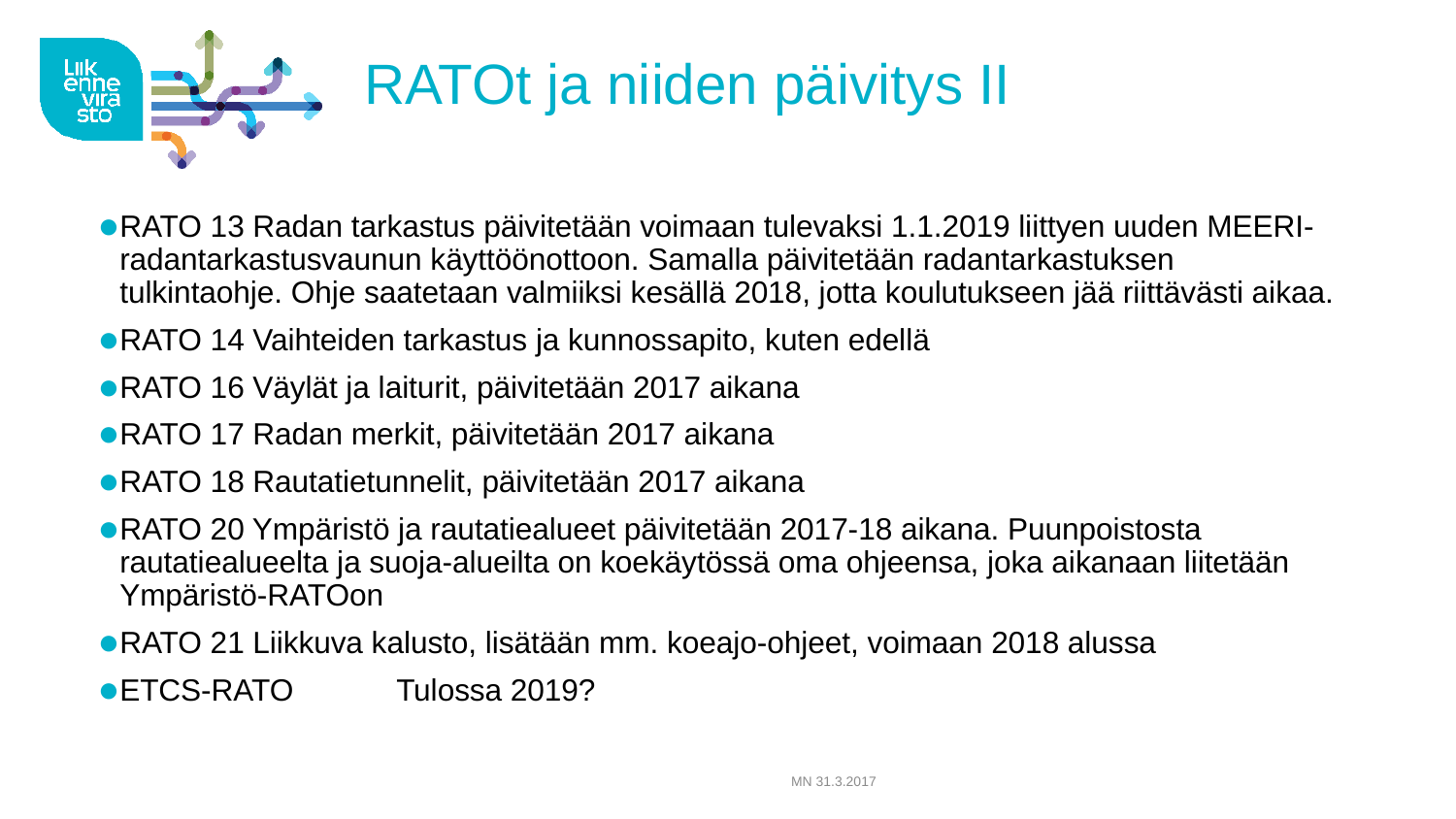

# RATOt ja niiden päivitys II
RATO 13 Radan tarkastus päivitetään voimaan tulevaksi 1.1.2019 liittyen uuden MEERI-radantarkastusvaunun käyttöönottoon. Samalla päivitetään radantarkastuksen tulkintaohje. Ohje saatetaan valmiiksi kesällä 2018, jotta koulutukseen jää riittävästi aikaa.
RATO 14 Vaihteiden tarkastus ja kunnossapito, kuten edellä
RATO 16 Väylät ja laiturit, päivitetään 2017 aikana
RATO 17 Radan merkit, päivitetään 2017 aikana
RATO 18 Rautatietunnelit, päivitetään 2017 aikana
RATO 20 Ympäristö ja rautatiealueet päivitetään 2017-18 aikana. Puunpoistosta rautatiealueelta ja suoja-alueilta on koekäytössä oma ohjeensa, joka aikanaan liitetään Ympäristö-RATOon
RATO 21 Liikkuva kalusto, lisätään mm. koeajo-ohjeet, voimaan 2018 alussa
ETCS-RATO	Tulossa 2019?

MN 31.3.2017